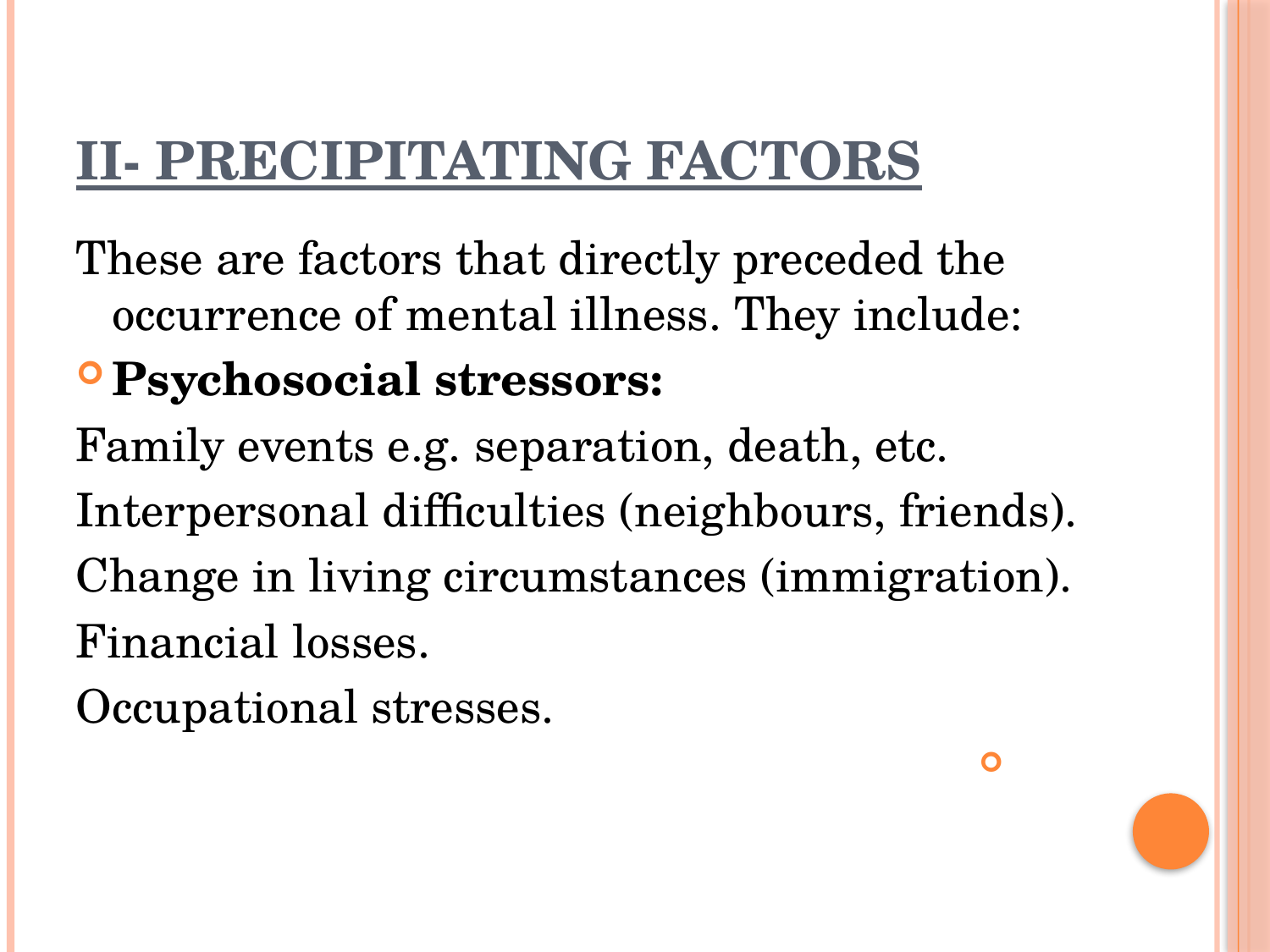

# II- Precipitating Factors
These are factors that directly preceded the occurrence of mental illness. They include:
Psychosocial stressors:
Family events e.g. separation, death, etc.
Interpersonal difficulties (neighbours, friends).
Change in living circumstances (immigration).
Financial losses.
Occupational stresses.